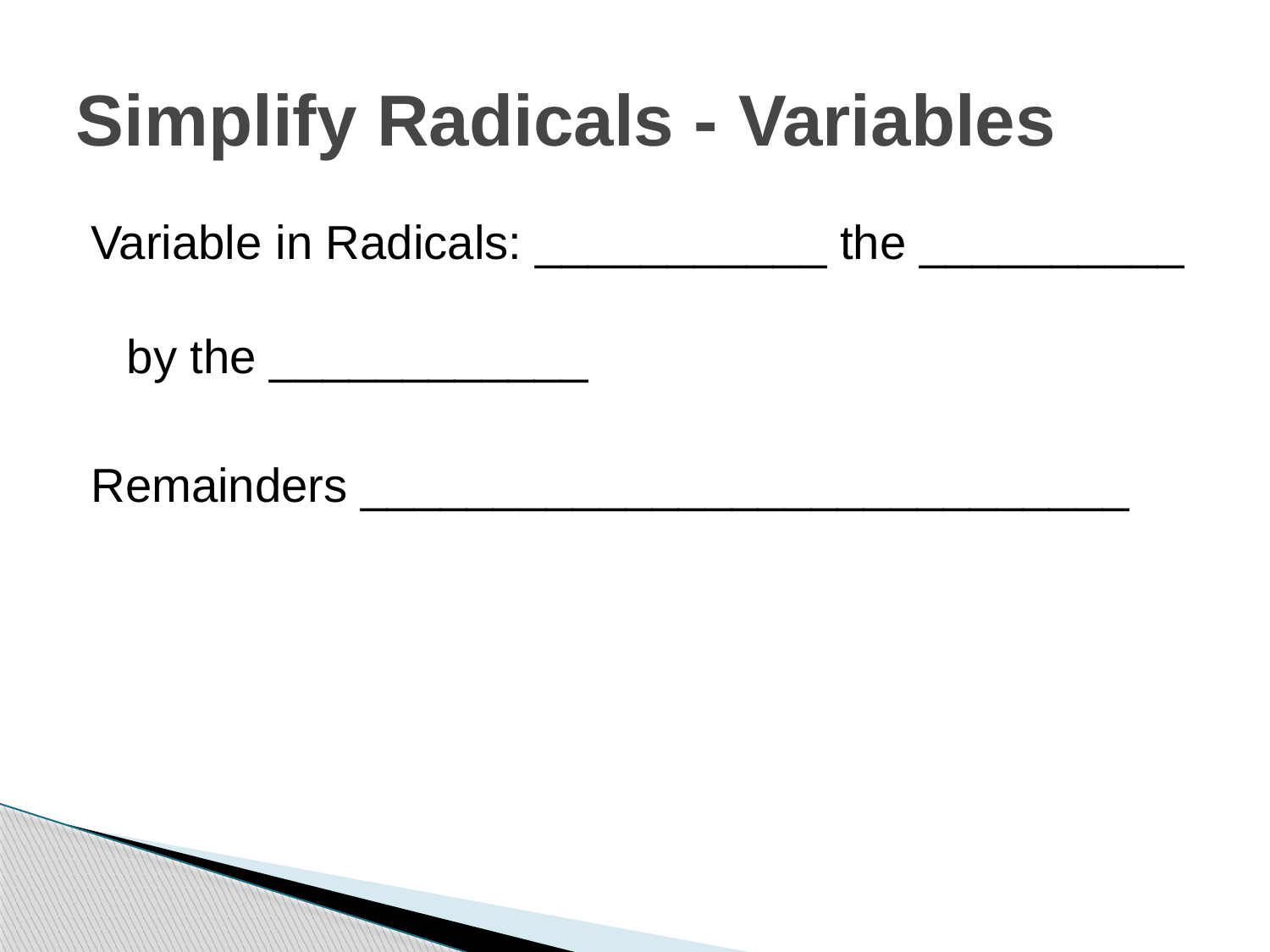

# Simplify Radicals - Variables
Variable in Radicals: ___________ the __________
by the ____________

Remainders _____________________________